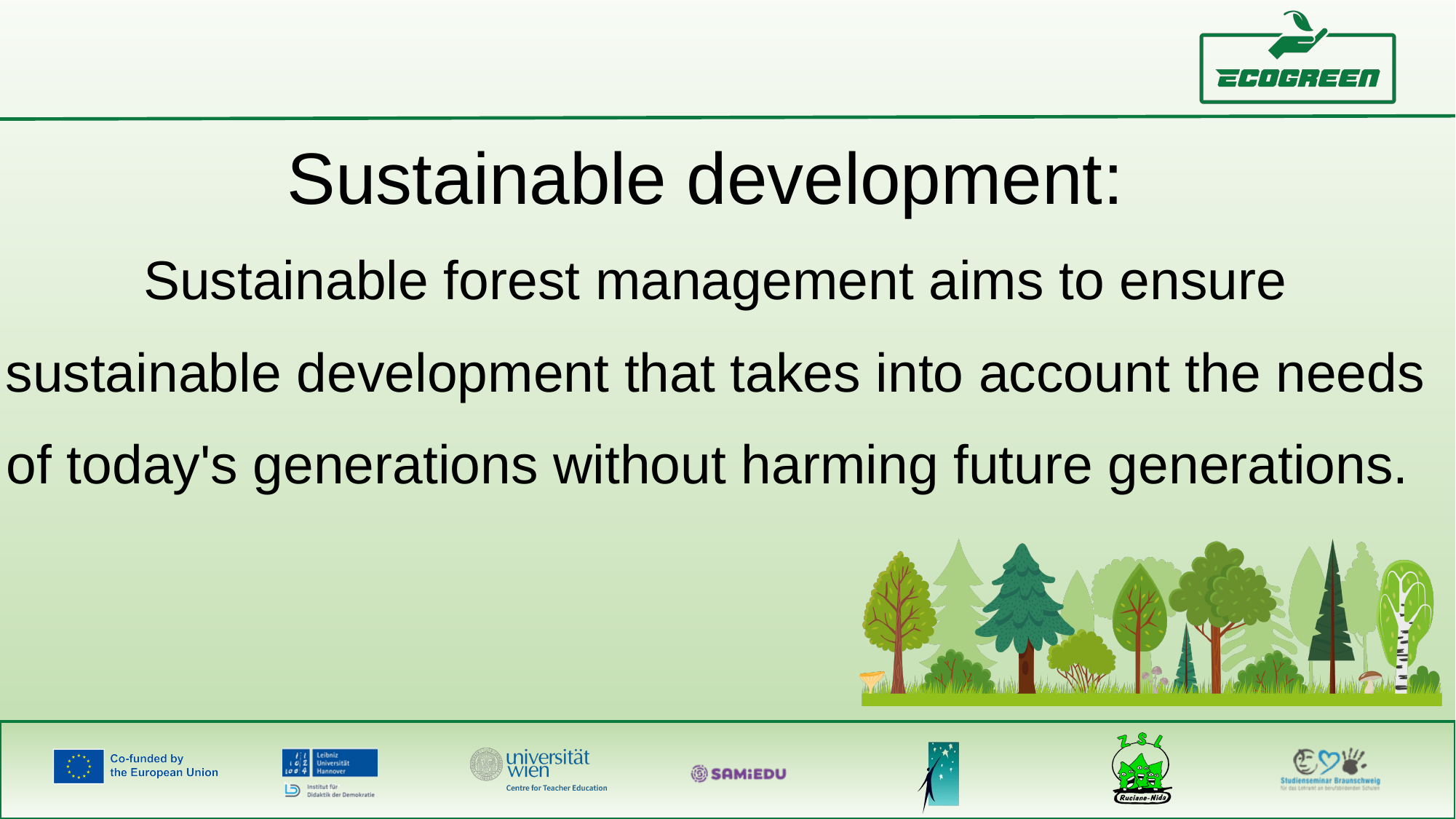

Sustainable development:
Sustainable forest management aims to ensure sustainable development that takes into account the needs of today's generations without harming future generations.